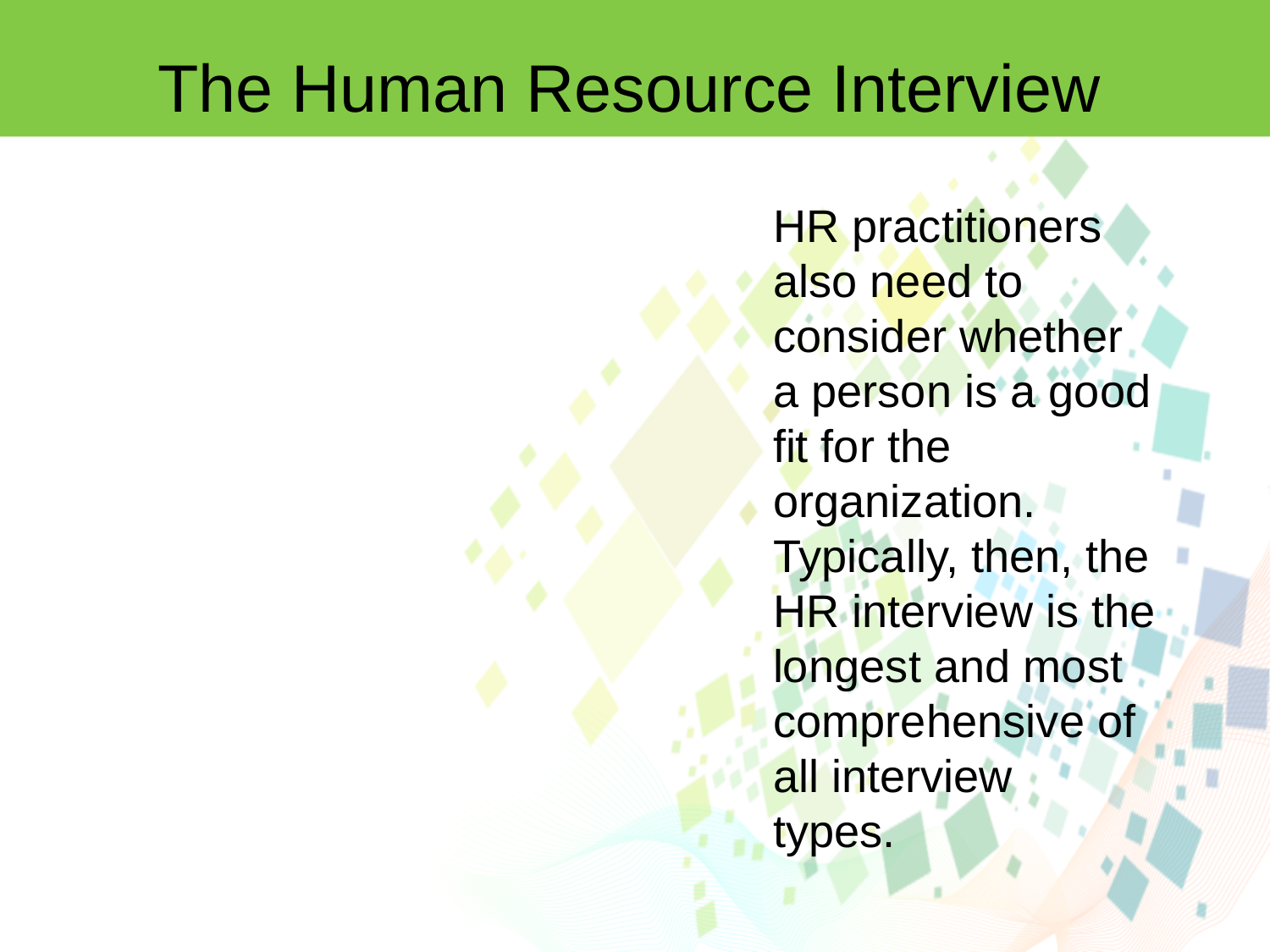

The Human Resource Interview
HR practitioners
also need to consider whether a person is a good fit for the organization.
Typically, then, the HR interview is the longest and most comprehensive of all interview
types.